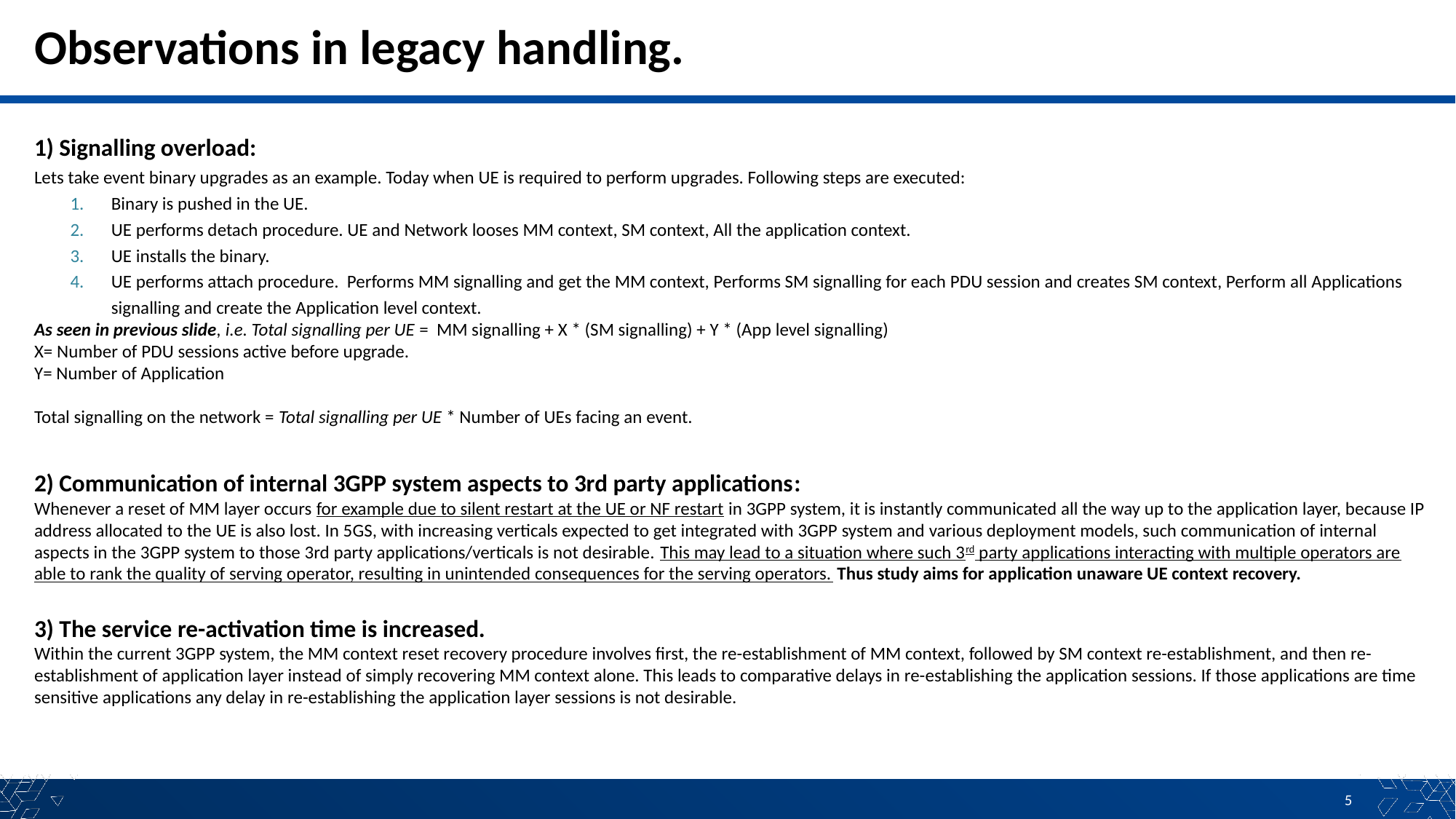

# Observations in legacy handling.
1) Signalling overload:
Lets take event binary upgrades as an example. Today when UE is required to perform upgrades. Following steps are executed:
Binary is pushed in the UE.
UE performs detach procedure. UE and Network looses MM context, SM context, All the application context.
UE installs the binary.
UE performs attach procedure.  Performs MM signalling and get the MM context, Performs SM signalling for each PDU session and creates SM context, Perform all Applications signalling and create the Application level context.
As seen in previous slide, i.e. Total signalling per UE =  MM signalling + X * (SM signalling) + Y * (App level signalling)
X= Number of PDU sessions active before upgrade.
Y= Number of Application

Total signalling on the network = Total signalling per UE * Number of UEs facing an event.

2) Communication of internal 3GPP system aspects to 3rd party applications:
Whenever a reset of MM layer occurs for example due to silent restart at the UE or NF restart in 3GPP system, it is instantly communicated all the way up to the application layer, because IP address allocated to the UE is also lost. In 5GS, with increasing verticals expected to get integrated with 3GPP system and various deployment models, such communication of internal aspects in the 3GPP system to those 3rd party applications/verticals is not desirable. This may lead to a situation where such 3rd party applications interacting with multiple operators are able to rank the quality of serving operator, resulting in unintended consequences for the serving operators. Thus study aims for application unaware UE context recovery.

3) The service re-activation time is increased.
Within the current 3GPP system, the MM context reset recovery procedure involves first, the re-establishment of MM context, followed by SM context re-establishment, and then re-establishment of application layer instead of simply recovering MM context alone. This leads to comparative delays in re-establishing the application sessions. If those applications are time sensitive applications any delay in re-establishing the application layer sessions is not desirable.